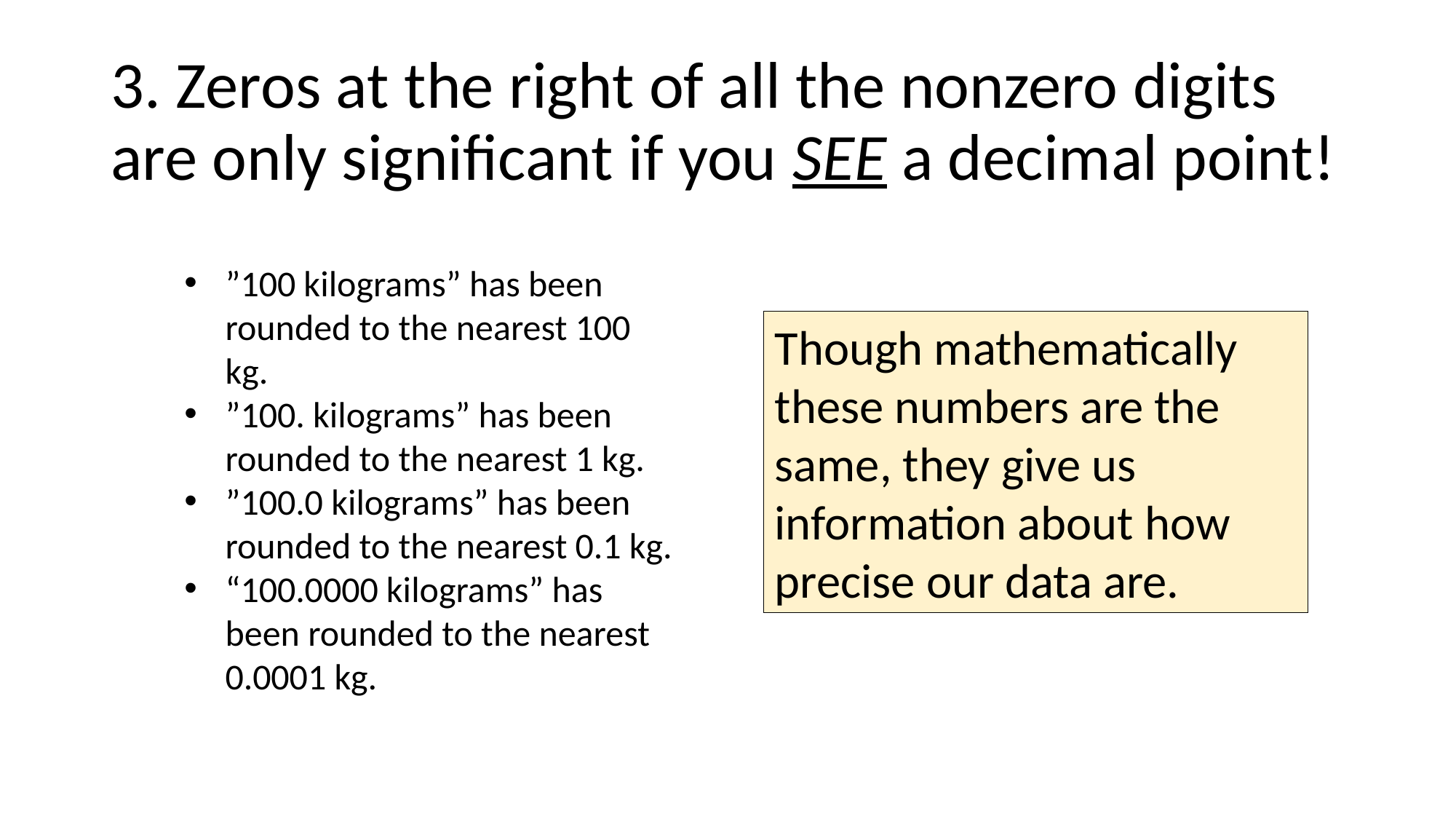

# 3. Zeros at the right of all the nonzero digits are only significant if you SEE a decimal point!
”100 kilograms” has been rounded to the nearest 100 kg.
”100. kilograms” has been rounded to the nearest 1 kg.
”100.0 kilograms” has been rounded to the nearest 0.1 kg.
“100.0000 kilograms” has been rounded to the nearest 0.0001 kg.
Though mathematically these numbers are the same, they give us information about how precise our data are.